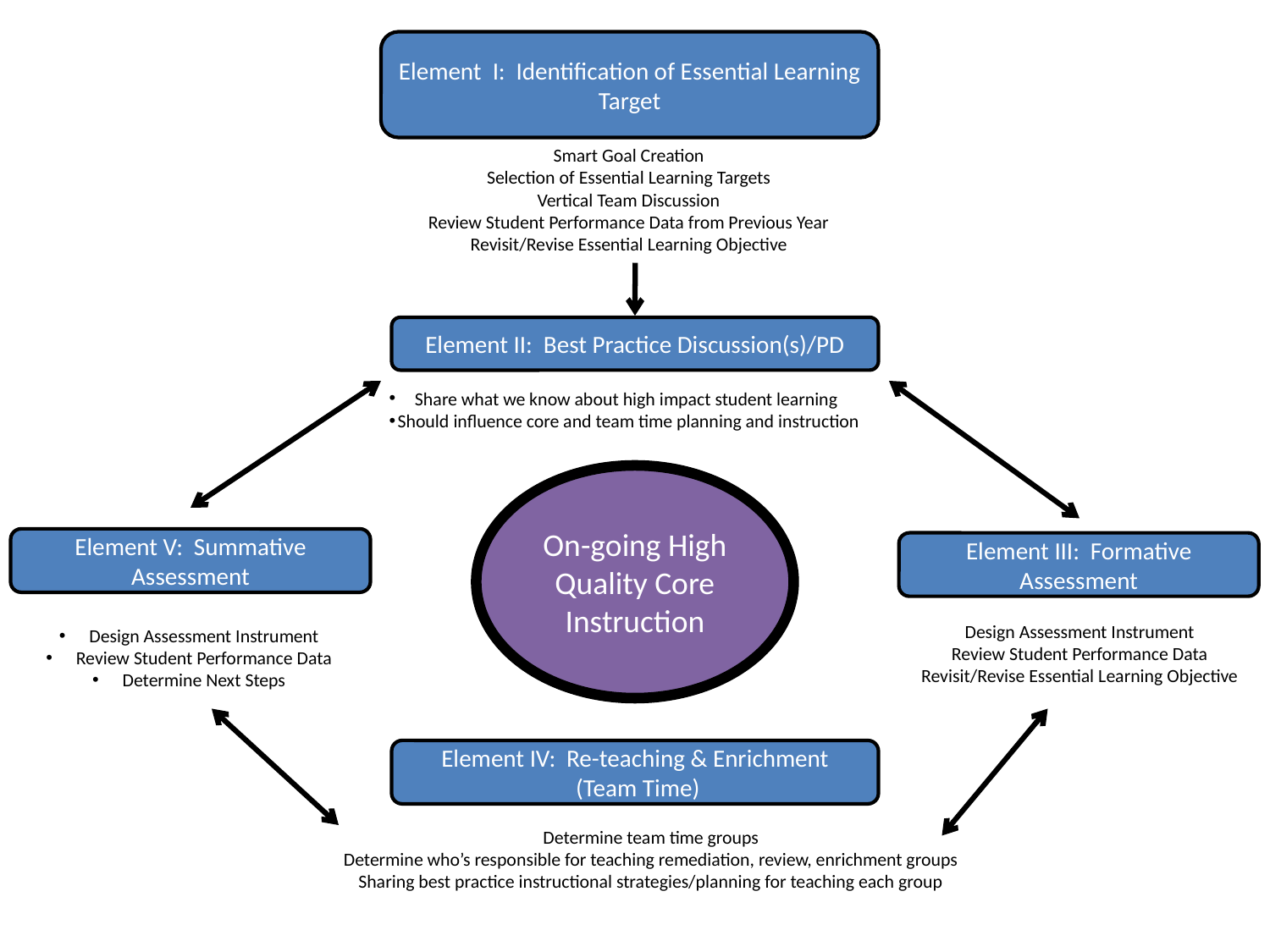

Element  I:  Identification of Essential Learning Target
Smart Goal Creation
Selection of Essential Learning Targets
Vertical Team Discussion
Review Student Performance Data from Previous Year
Revisit/Revise Essential Learning Objective

Element II:  Best Practice Discussion(s)/PD
Share what we know about high impact student learning
Should influence core and team time planning and instruction
On-going High Quality Core Instruction
Element V:  Summative Assessment
Element III:  Formative Assessment
Design Assessment Instrument
Review Student Performance Data
Revisit/Revise Essential Learning Objective
Design Assessment Instrument
Review Student Performance Data
Determine Next Steps
Element IV:  Re-teaching & Enrichment
 (Team Time)
Determine team time groups
Determine who’s responsible for teaching remediation, review, enrichment groups
Sharing best practice instructional strategies/planning for teaching each group